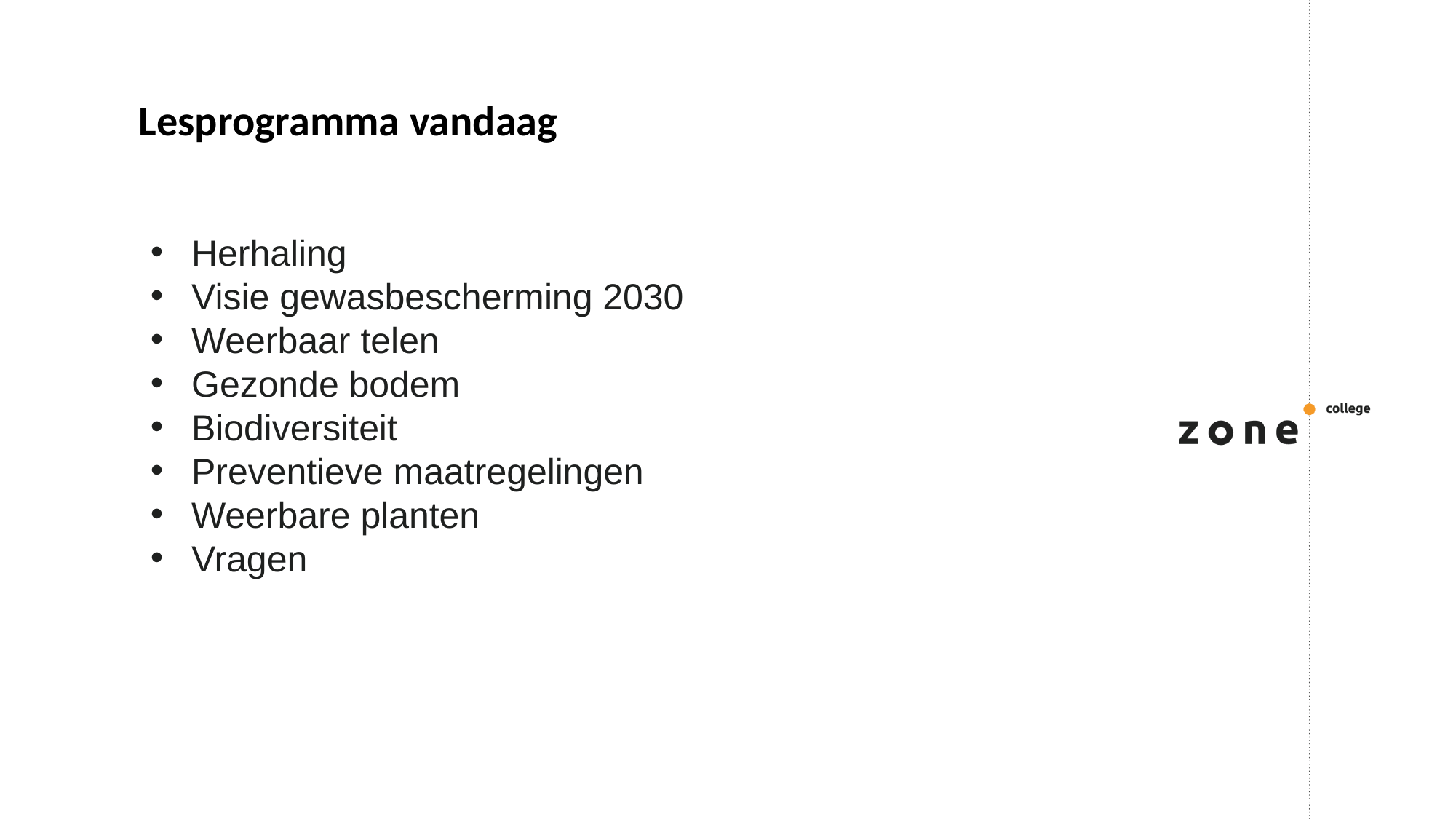

Lesprogramma vandaag
Herhaling
Visie gewasbescherming 2030
Weerbaar telen
Gezonde bodem
Biodiversiteit
Preventieve maatregelingen
Weerbare planten
Vragen